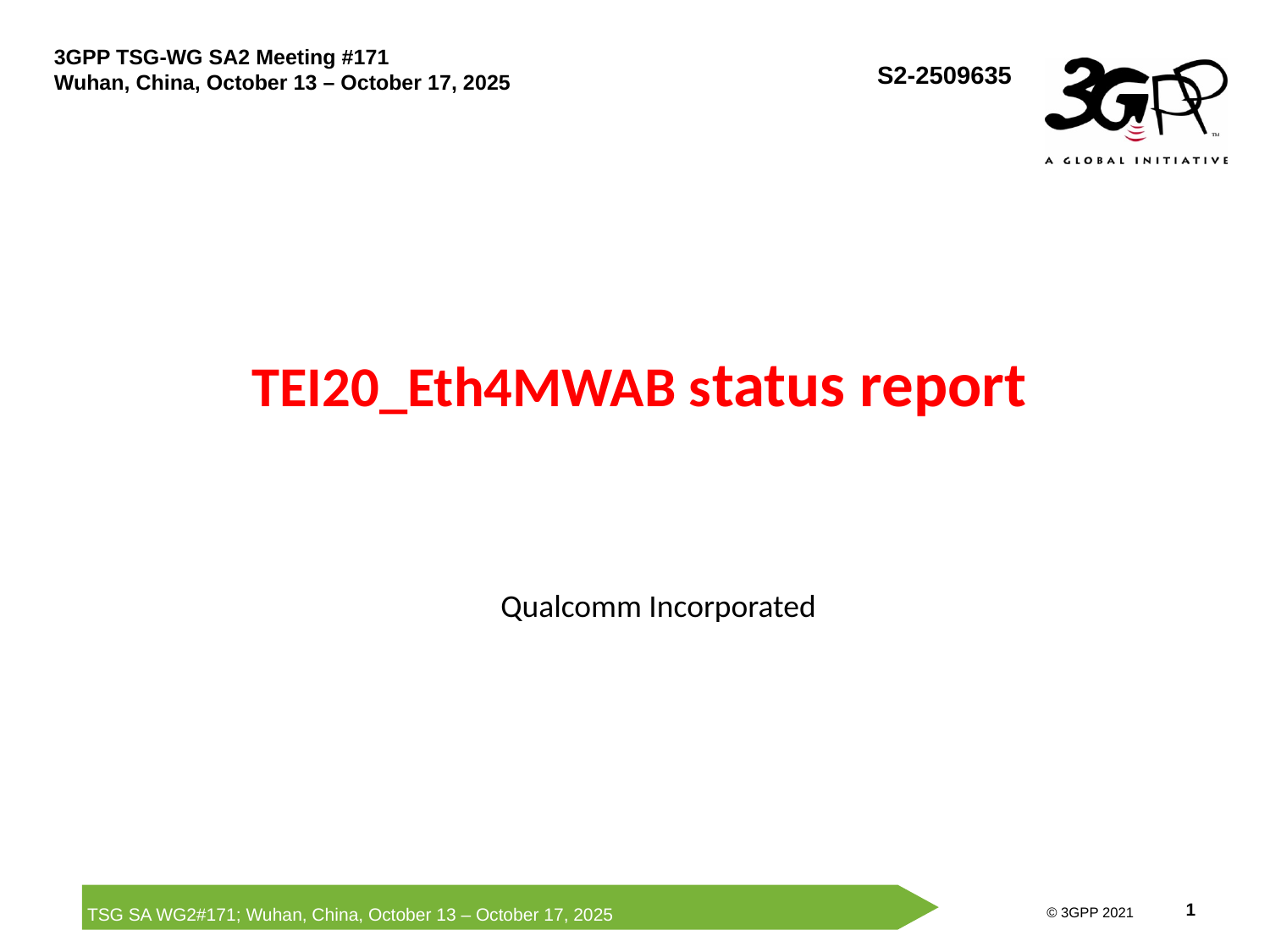

S2-2509635
# TEI20_Eth4MWAB status report
Qualcomm Incorporated